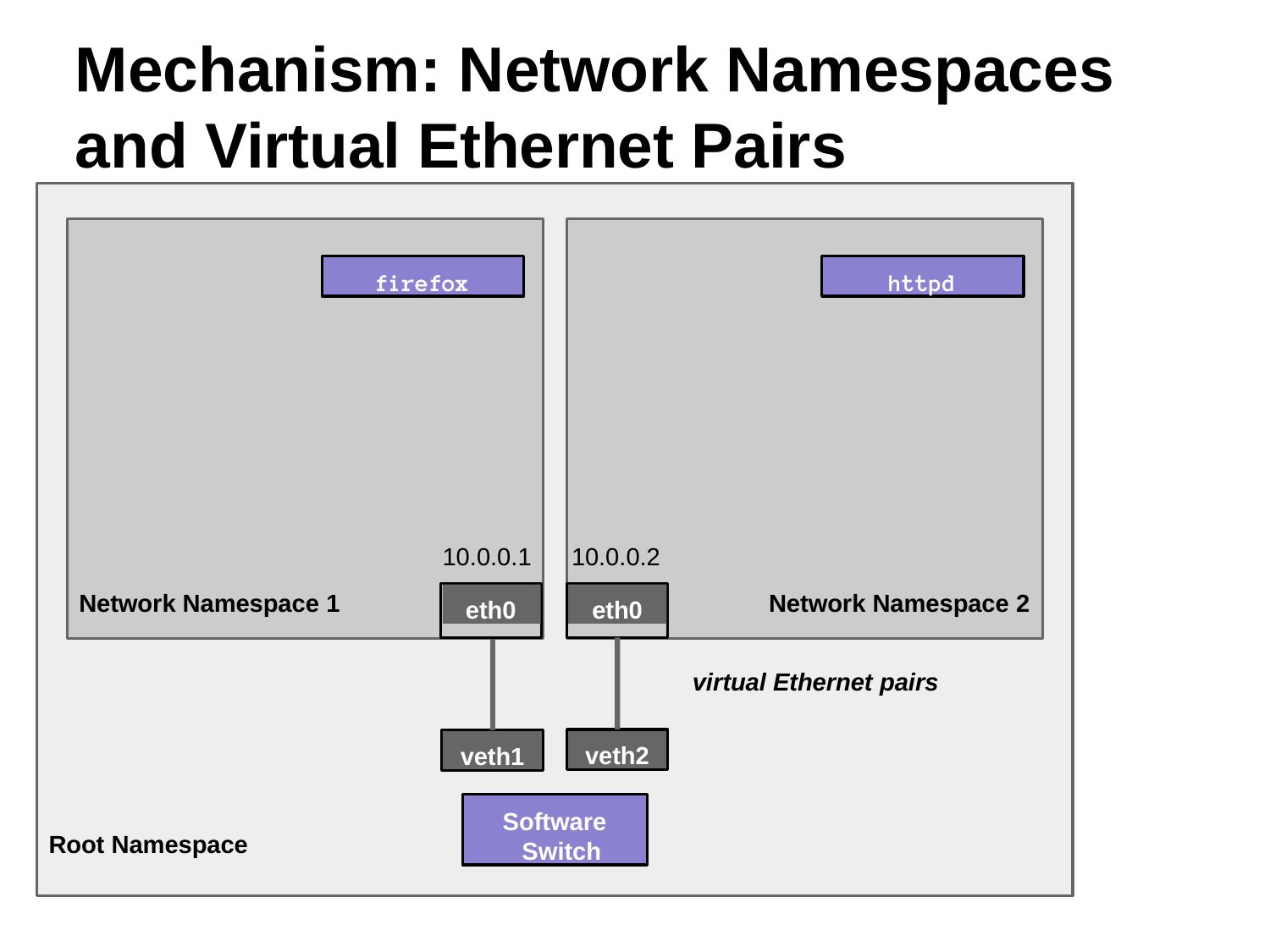

# Mechanism: Network Namespaces  and Virtual Ethernet Pairs

firefox
httpd
10.0.0.1	10.0.0.2

eth0
eth0
Network Namespace 1
Network Namespace 2
eth0

virtual Ethernet pairs
veth2
veth1
Software  Switch
Root Namespace